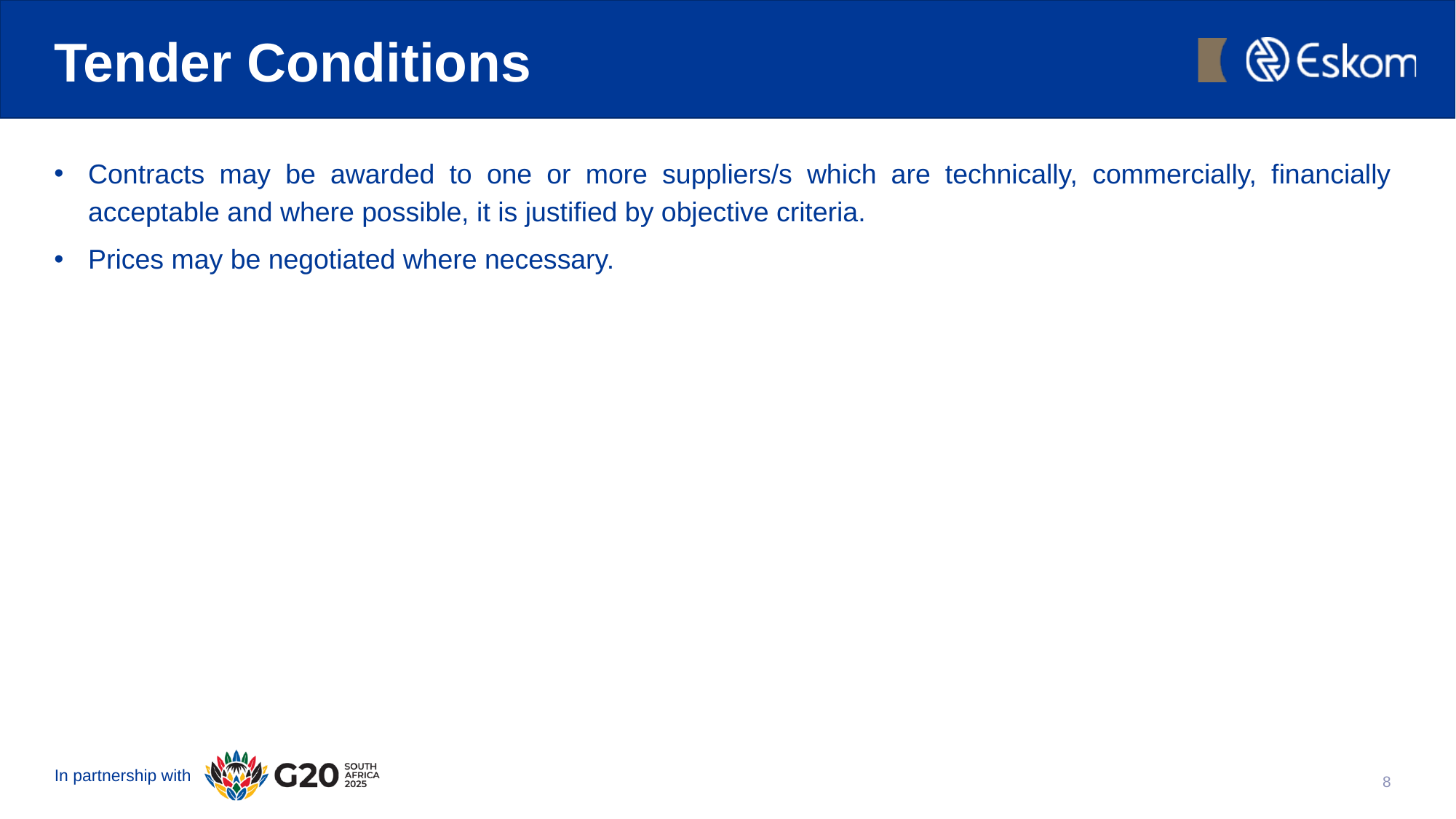

# Tender Conditions
Contracts may be awarded to one or more suppliers/s which are technically, commercially, financially acceptable and where possible, it is justified by objective criteria.
Prices may be negotiated where necessary.

8